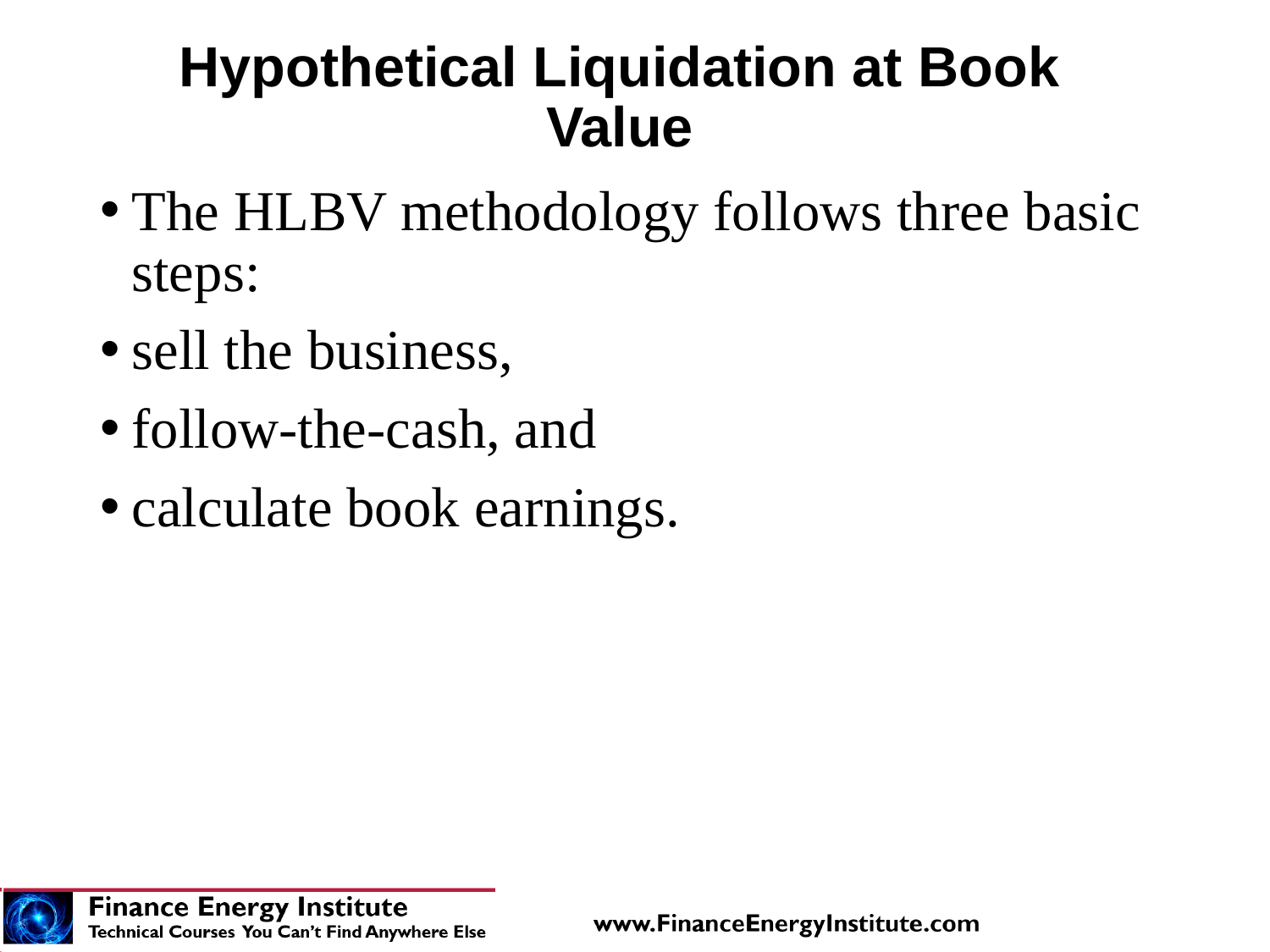

# Hypothetical Liquidation at Book Value
The HLBV methodology follows three basic steps:
sell the business,
follow-the-cash, and
calculate book earnings.